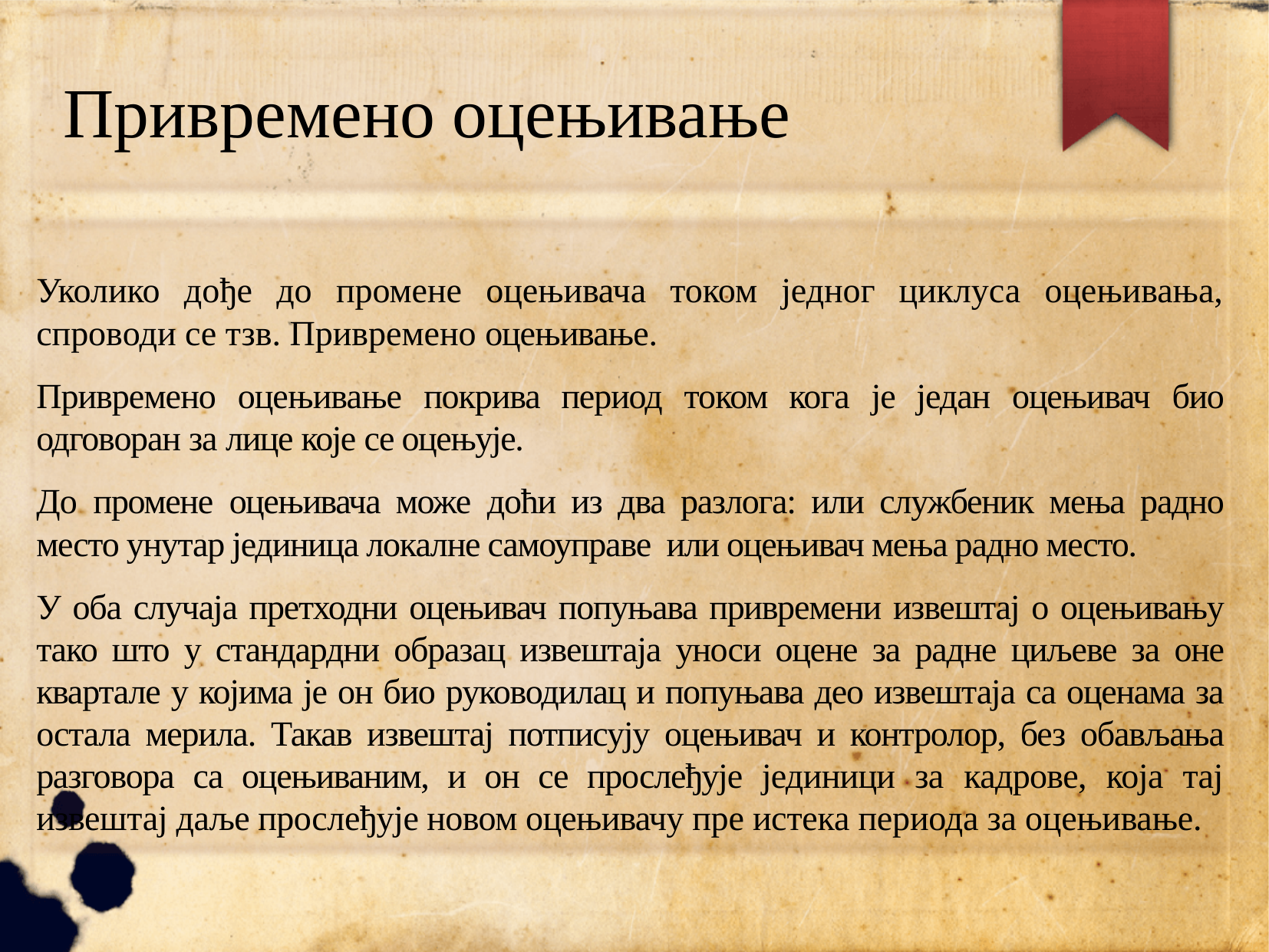

# Привремено оцењивање

Уколико дође до промене оцењивача током једног циклуса оцењивања, спроводи се тзв. Привремено оцењивање.
Привремено оцењивање покрива период током кога је један оцењивач био одговоран за лице које се оцењује.
До промене оцењивача може доћи из два разлога: или службеник мења радно место унутар јединица локалне самоуправе  или оцењивач мења радно место.
У оба случаја претходни оцењивач попуњава привремени извештај о оцењивању тако што у стандардни образац извештаја уноси оцене за радне циљеве за оне квартале у којима је он био руководилац и попуњава део извештаја са оценама за остала мерила. Такав извештај потписују оцењивач и контролор, без обављања разговора са оцењиваним, и он се прослеђује јединици за кадрове, која тај извештај даље прослеђује новом оцењивачу пре истека периода за оцењивање.